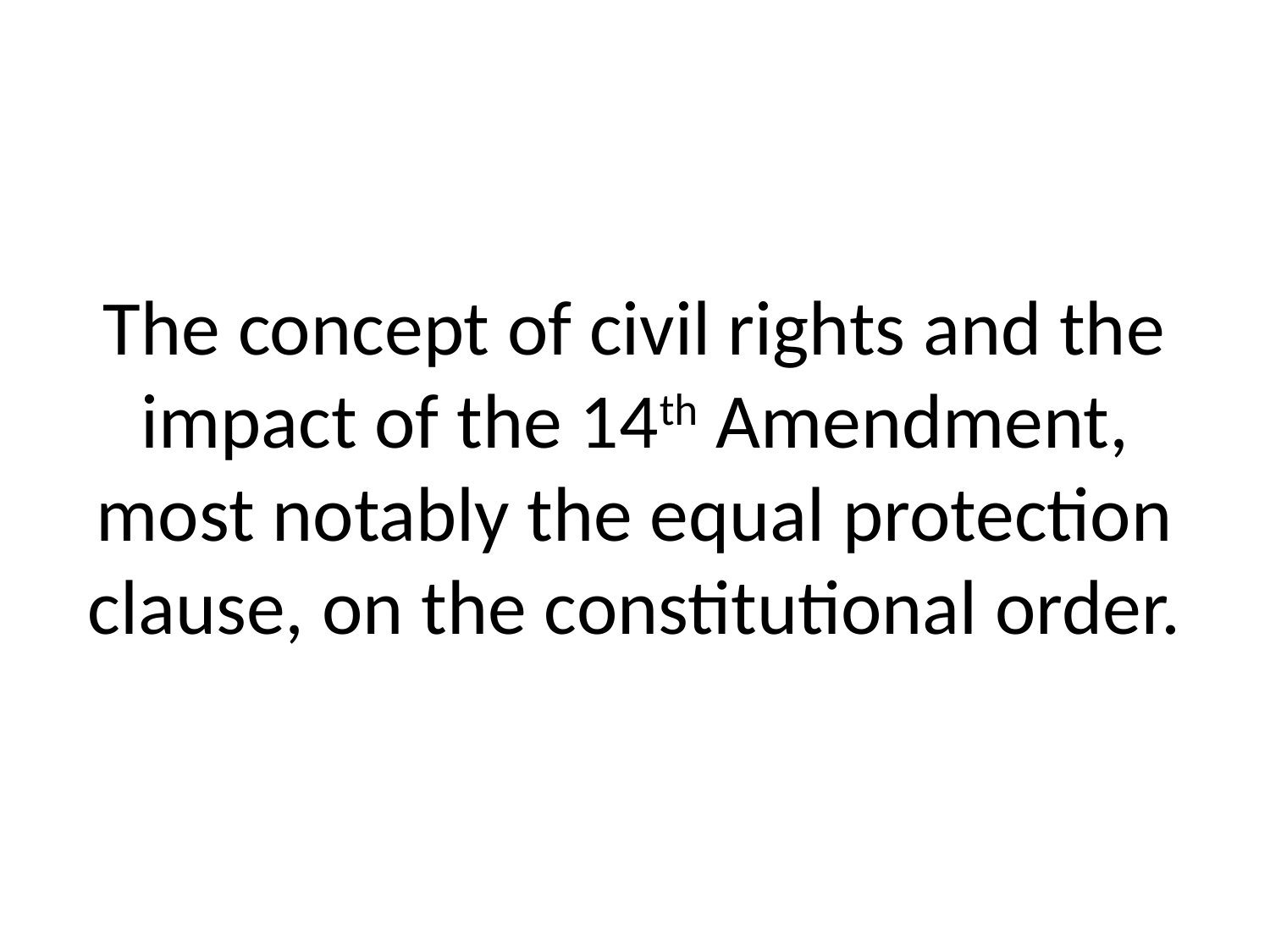

# The concept of civil rights and the impact of the 14th Amendment, most notably the equal protection clause, on the constitutional order.